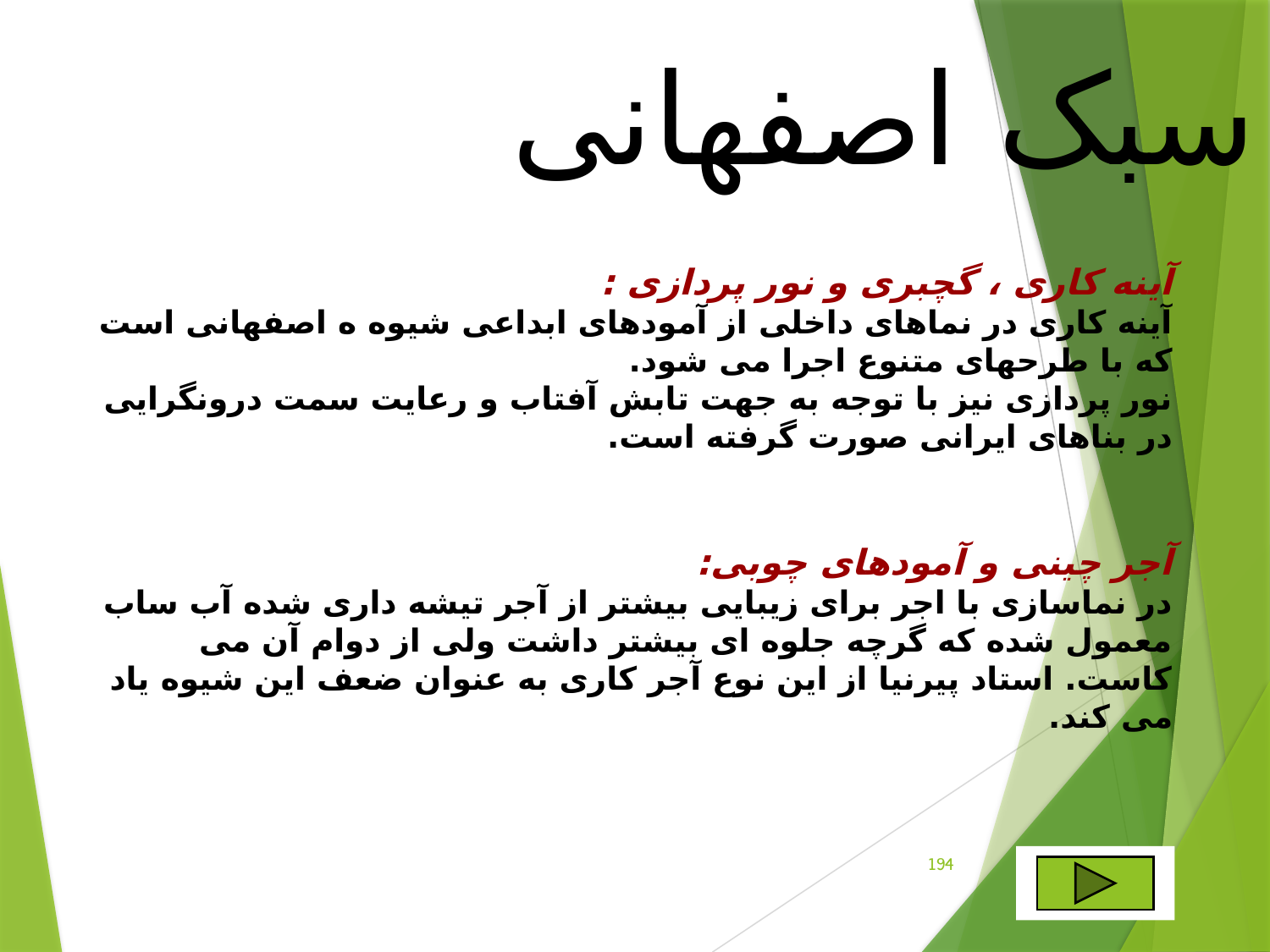

سبک اصفهانی
آینه کاری ، گچبری و نور پردازی :
آینه کاری در نماهای داخلی از آمودهای ابداعی شیوه ه اصفهانی است که با طرحهای متنوع اجرا می شود.
نور پردازی نیز با توجه به جهت تابش آفتاب و رعایت سمت درونگرایی در بناهای ایرانی صورت گرفته است.

آجر چینی و آمودهای چوبی:
در نماسازی با اجر برای زیبایی بیشتر از آجر تیشه داری شده آب ساب معمول شده که گرچه جلوه ای بیشتر داشت ولی از دوام آن می کاست. استاد پیرنیا از این نوع آجر کاری به عنوان ضعف این شیوه یاد می کند.
194